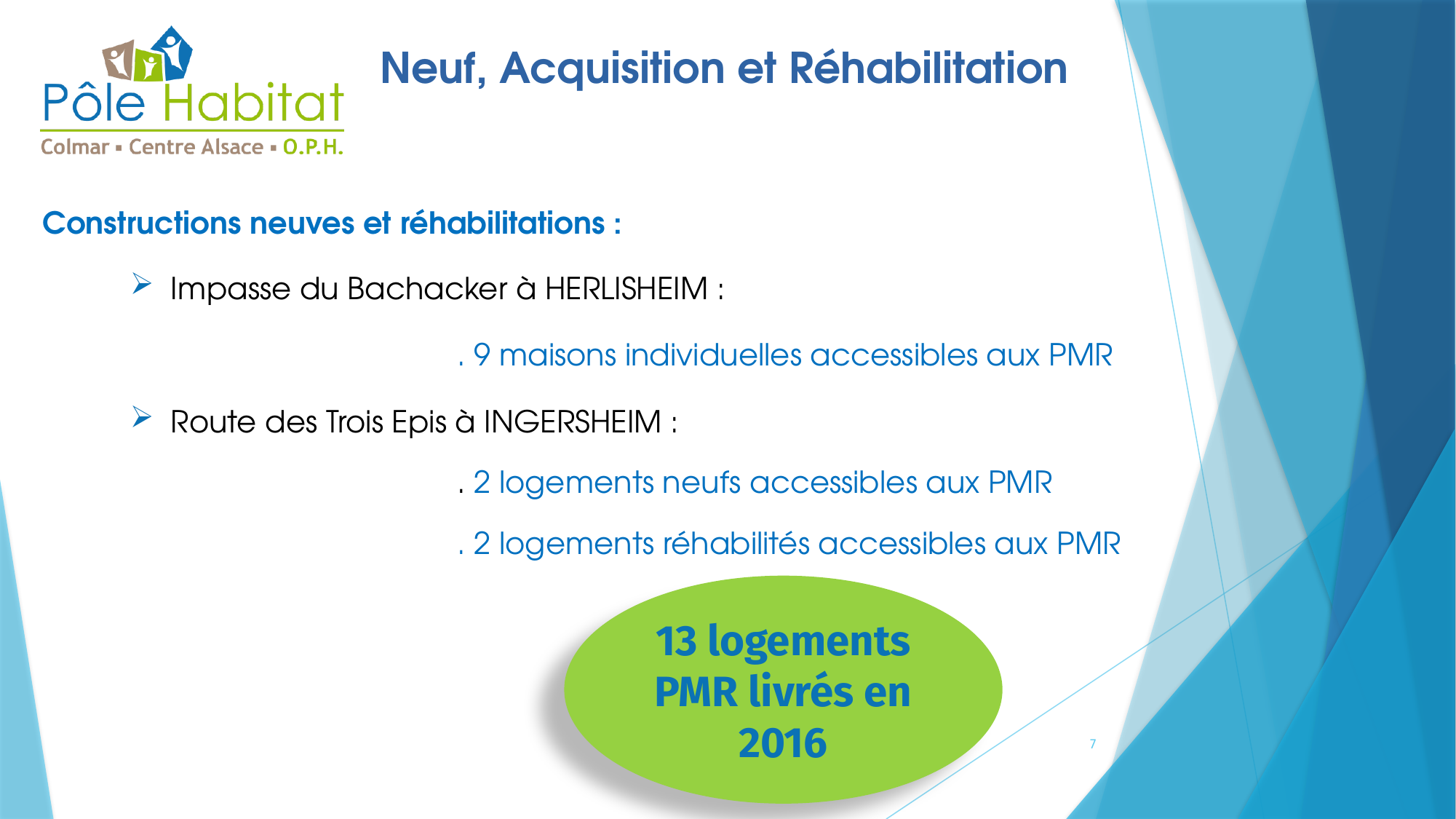

Neuf, Acquisition et Réhabilitation
Constructions neuves et réhabilitations :

Impasse du Bachacker à HERLISHEIM :

			. 9 maisons individuelles accessibles aux PMR

Route des Trois Epis à INGERSHEIM :
			. 2 logements neufs accessibles aux PMR
			. 2 logements réhabilités accessibles aux PMR

13 logements PMR livrés en 2016
7